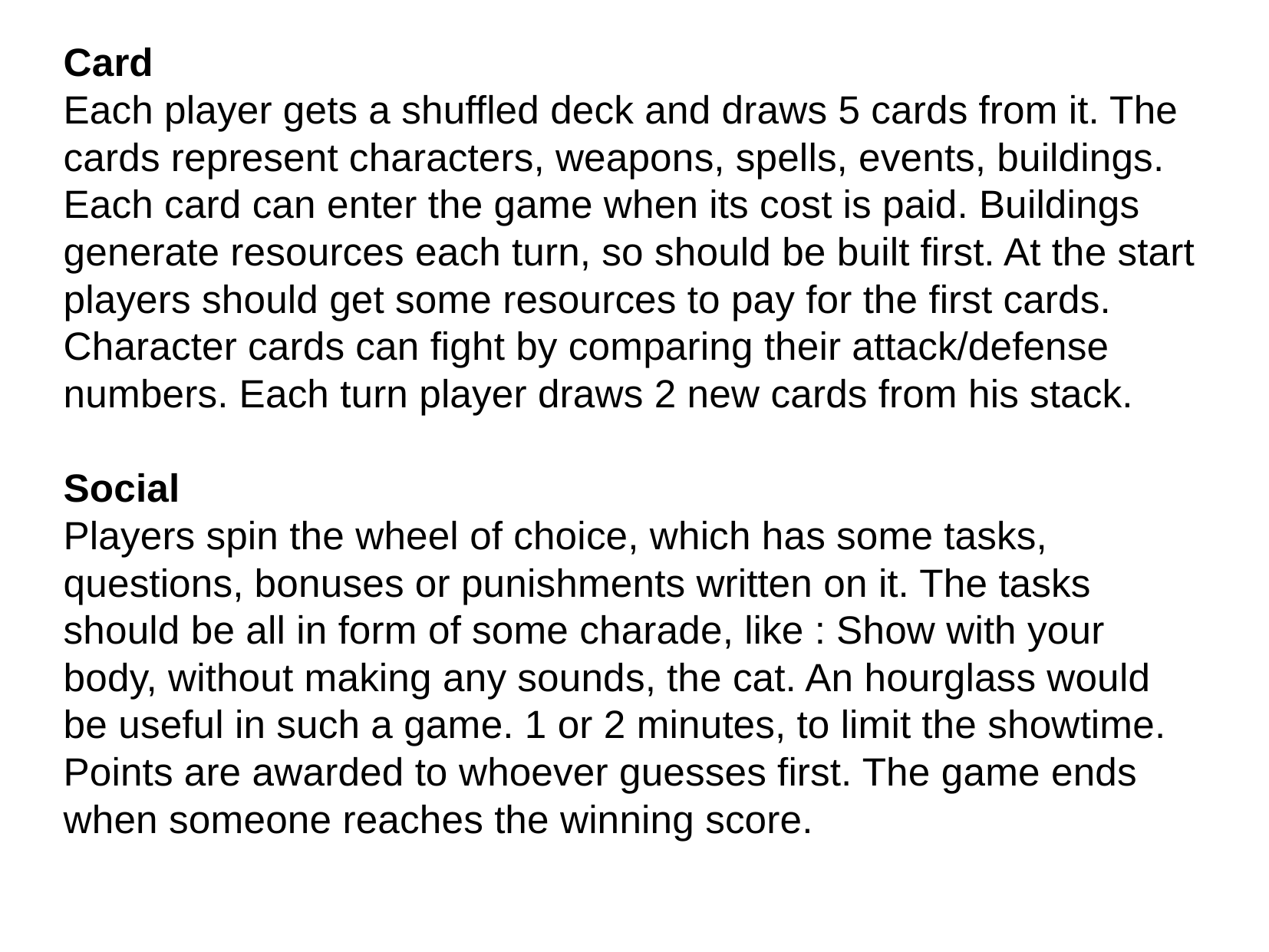

Card
Each player gets a shuffled deck and draws 5 cards from it. The cards represent characters, weapons, spells, events, buildings. Each card can enter the game when its cost is paid. Buildings generate resources each turn, so should be built first. At the start players should get some resources to pay for the first cards. Character cards can fight by comparing their attack/defense numbers. Each turn player draws 2 new cards from his stack.

Social
Players spin the wheel of choice, which has some tasks, questions, bonuses or punishments written on it. The tasks should be all in form of some charade, like : Show with your body, without making any sounds, the cat. An hourglass would be useful in such a game. 1 or 2 minutes, to limit the showtime. Points are awarded to whoever guesses first. The game ends when someone reaches the winning score.